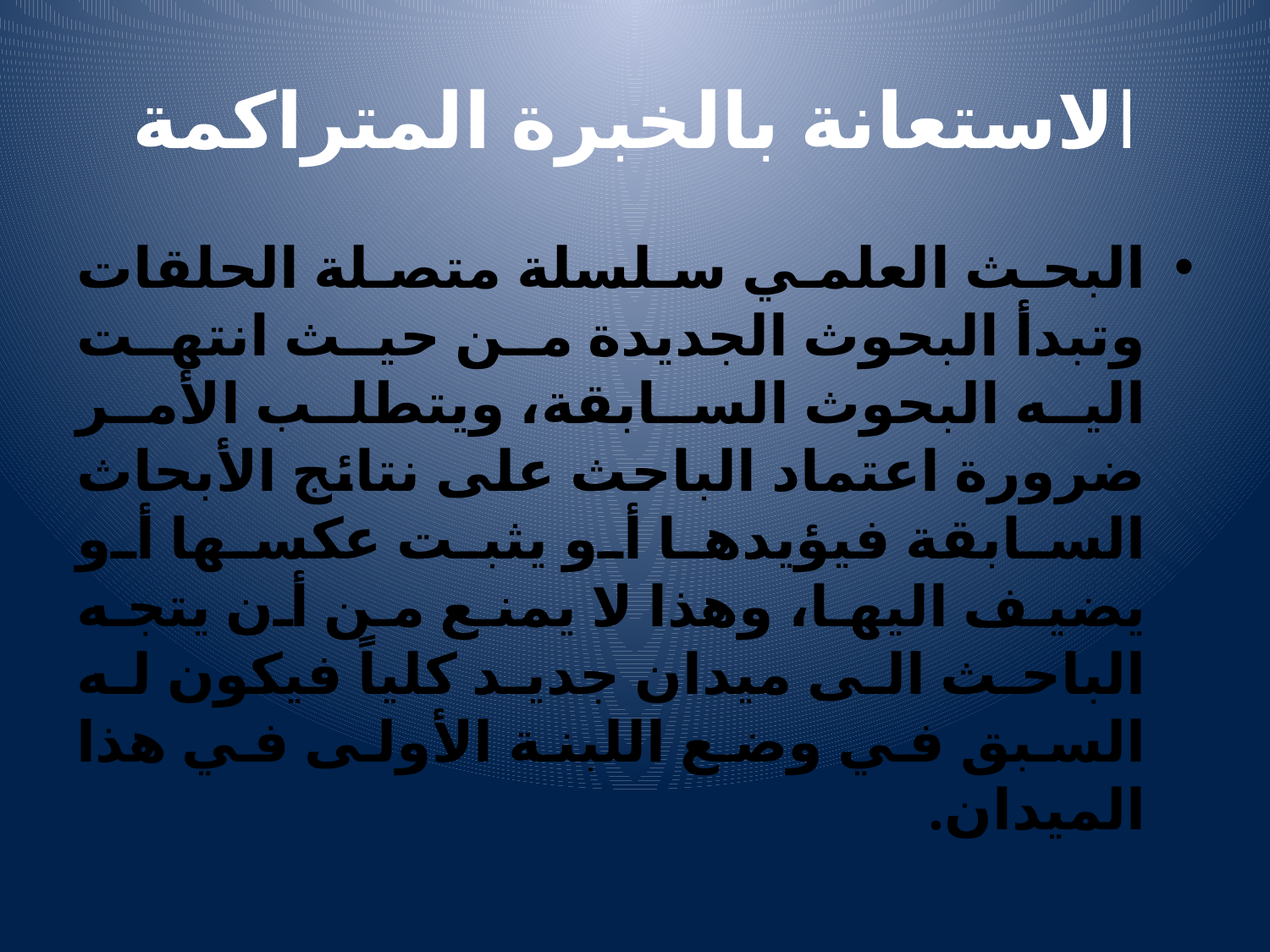

# الاستعانة بالخبرة المتراكمة
البحث العلمي سلسلة متصلة الحلقات وتبدأ البحوث الجديدة من حيث انتهت اليه البحوث السابقة، ويتطلب الأمر ضرورة اعتماد الباحث على نتائج الأبحاث السابقة فيؤيدها أو يثبت عكسها أو يضيف اليها، وهذا لا يمنع من أن يتجه الباحث الى ميدان جديد كلياً فيكون له السبق في وضع اللبنة الأولى في هذا الميدان.